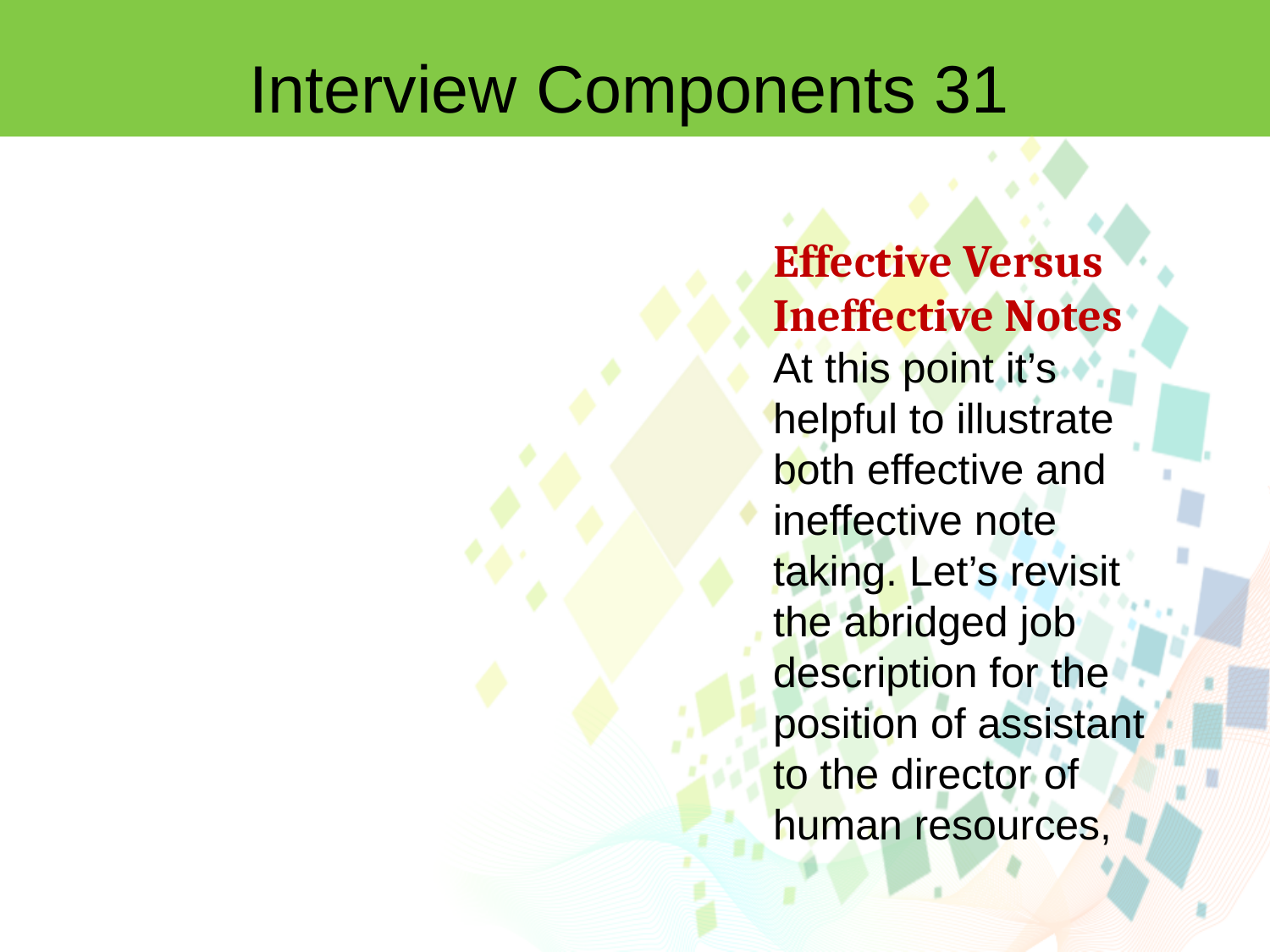

Interview Components 31
Effective Versus Ineffective Notes
At this point it’s helpful to illustrate both effective and ineffective note taking. Let’s revisit the abridged job description for the position of assistant to the director of human resources,